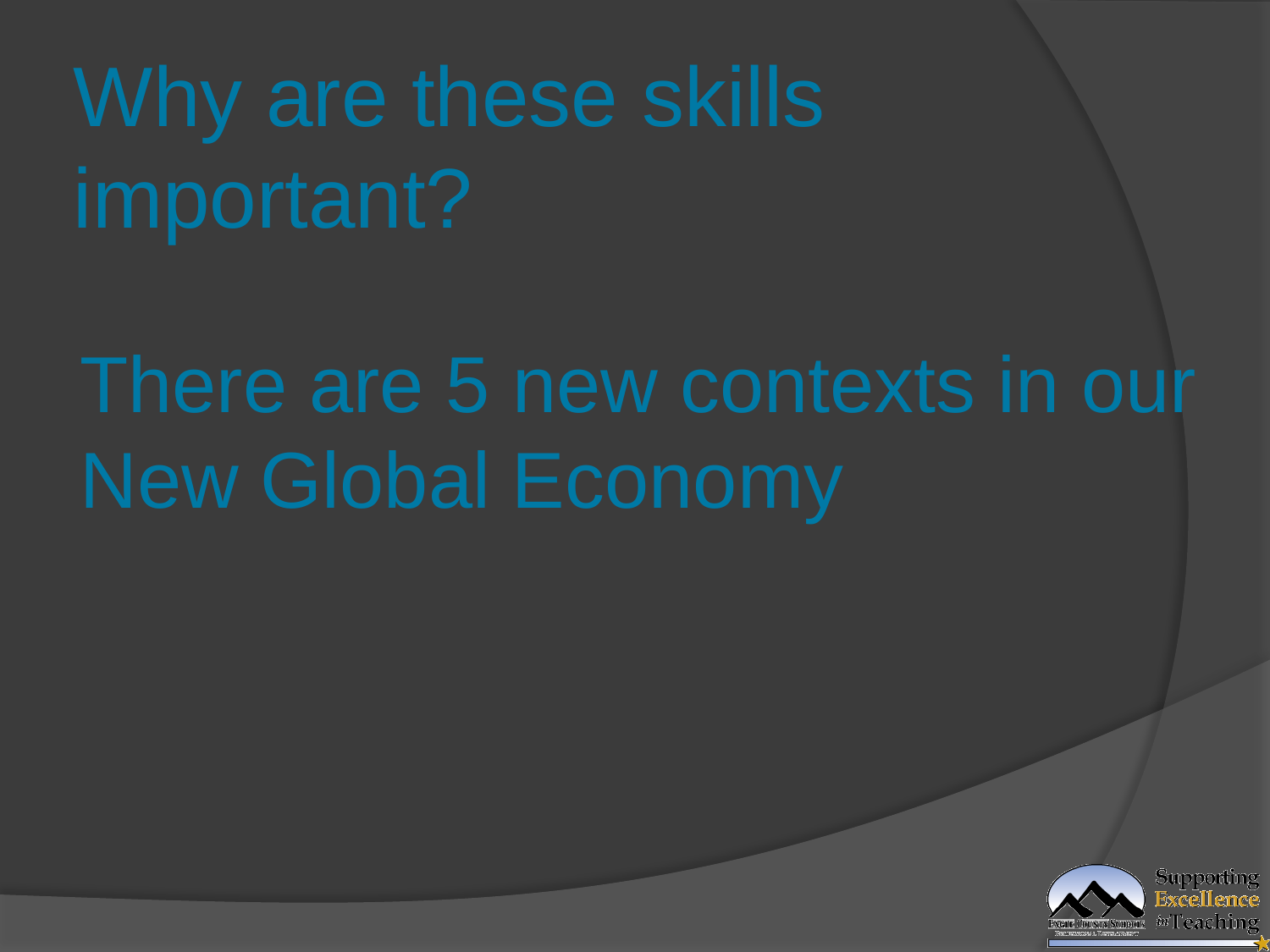

# Why are these skills important?
There are 5 new contexts in our
New Global Economy